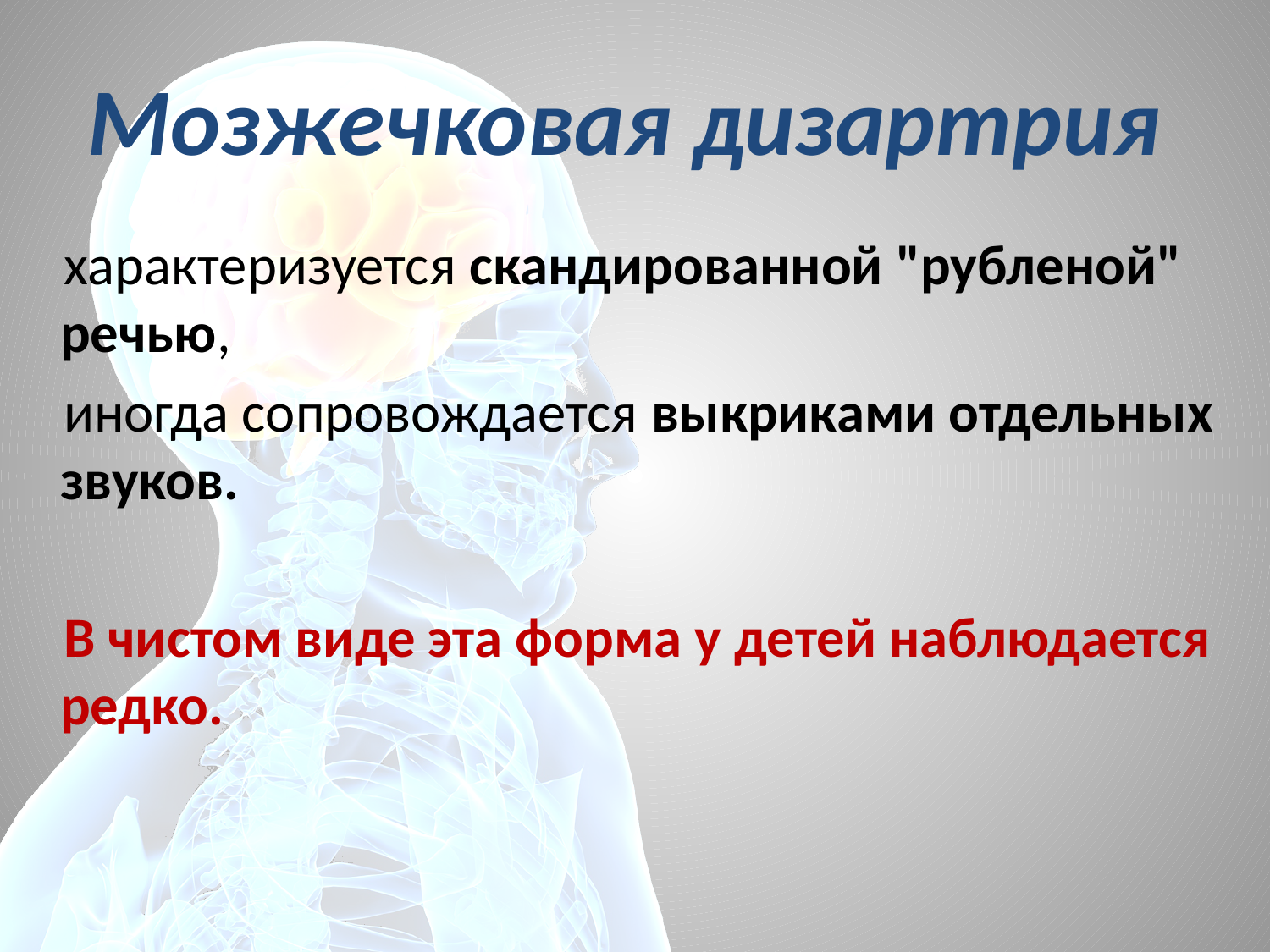

# Мозжечковая дизартрия
    характеризуется скандированной "рубленой" речью,
    иногда сопровождается выкриками отдельных звуков.

    В чистом виде эта форма у детей наблюдается редко.